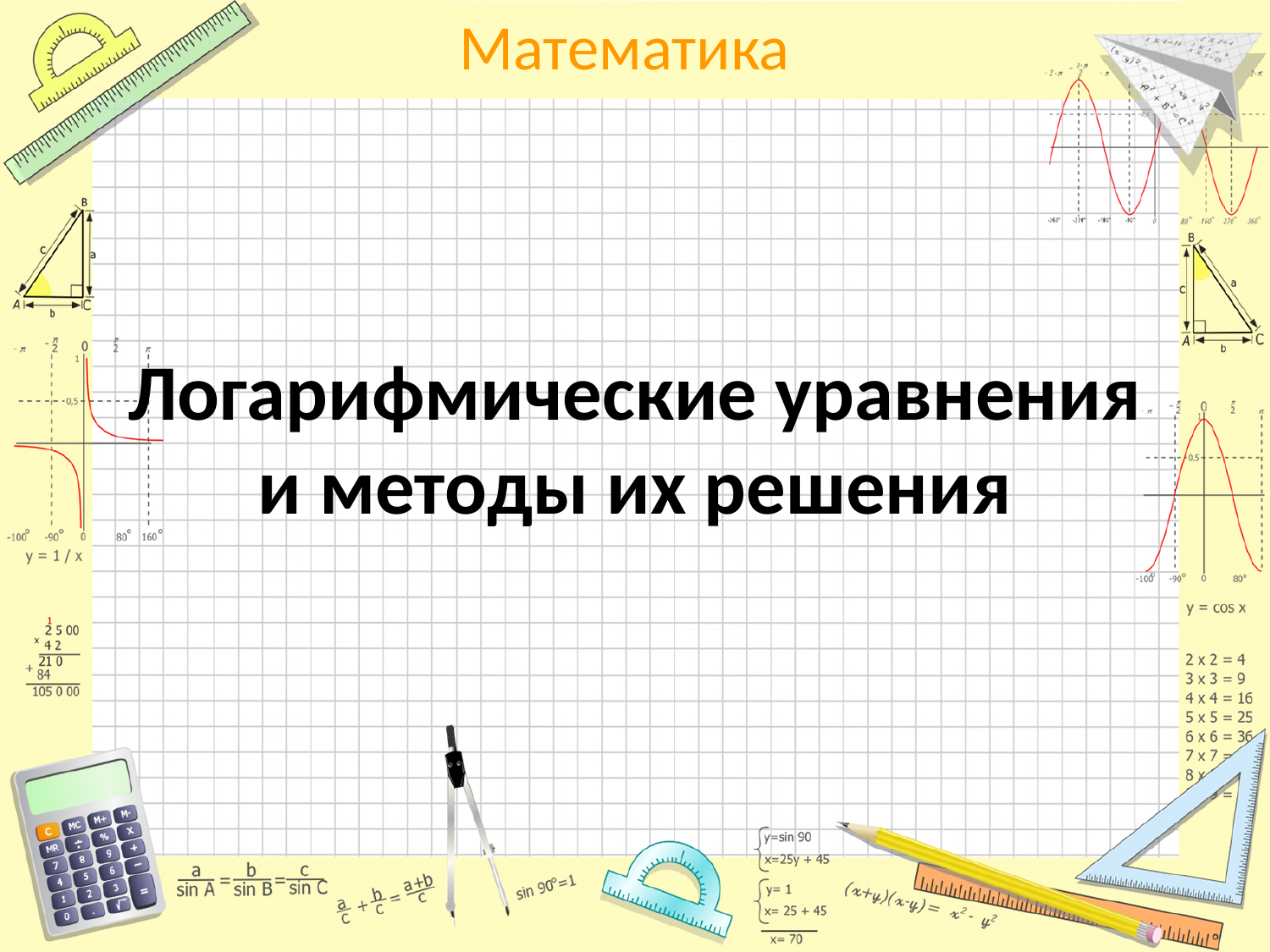

# Логарифмические уравнения и методы их решения